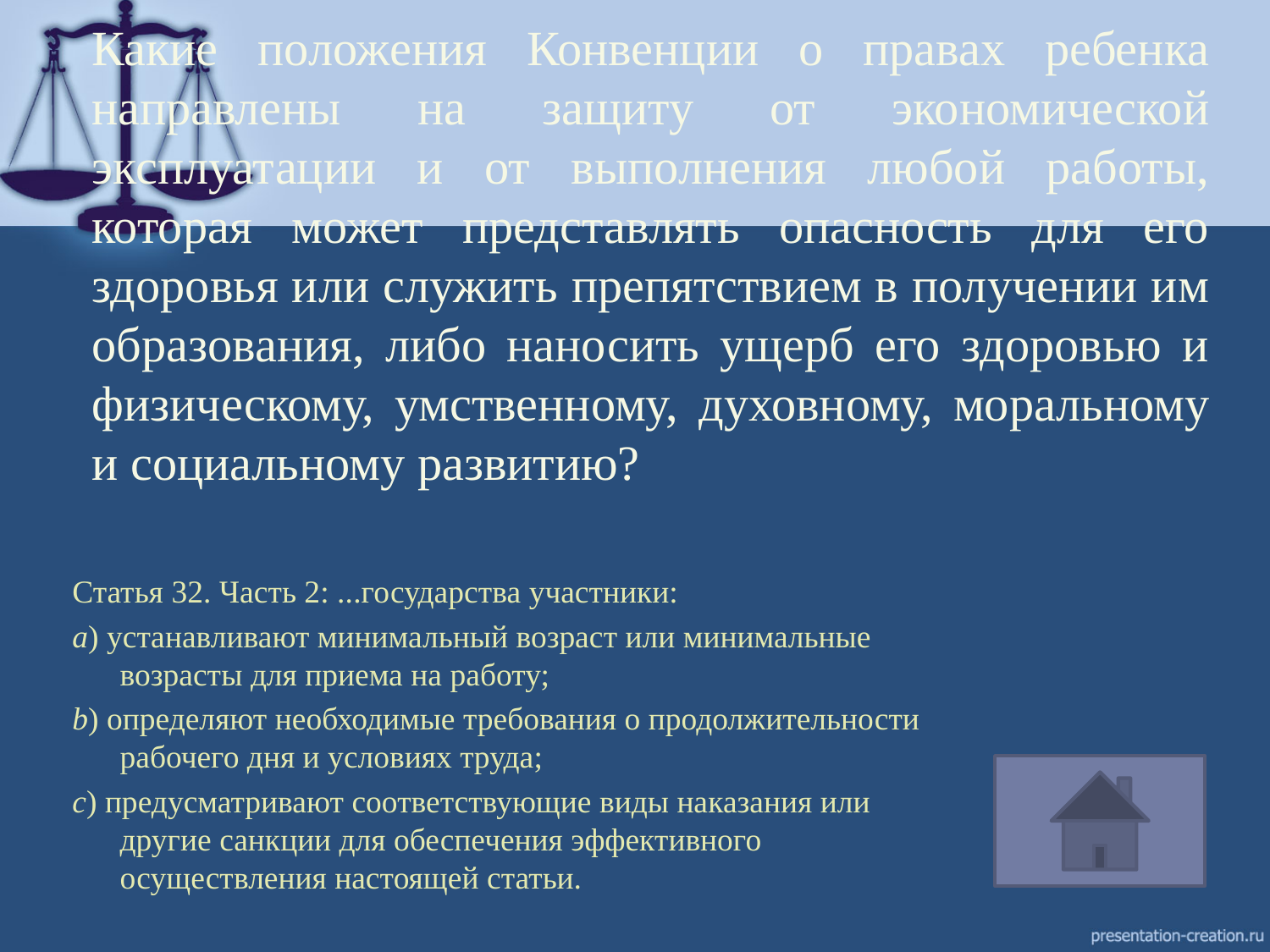

# Какие положения Конвенции о правах ребенка направлены на защиту от экономической эксплуатации и от выполнения любой работы, которая может представлять опасность для его здоровья или служить препятствием в получении им образования, либо наносить ущерб его здоровью и физическому, умственному, духовному, моральному и социальному развитию?
Статья 32. Часть 2: ...государства участники:
a) устанавливают минимальный возраст или минимальные возрасты для приема на работу;
b) определяют необходимые требования о продолжительности рабочего дня и условиях труда;
c) предусматривают соответствующие виды наказания или другие санкции для обеспечения эффективного осуществления настоящей статьи.